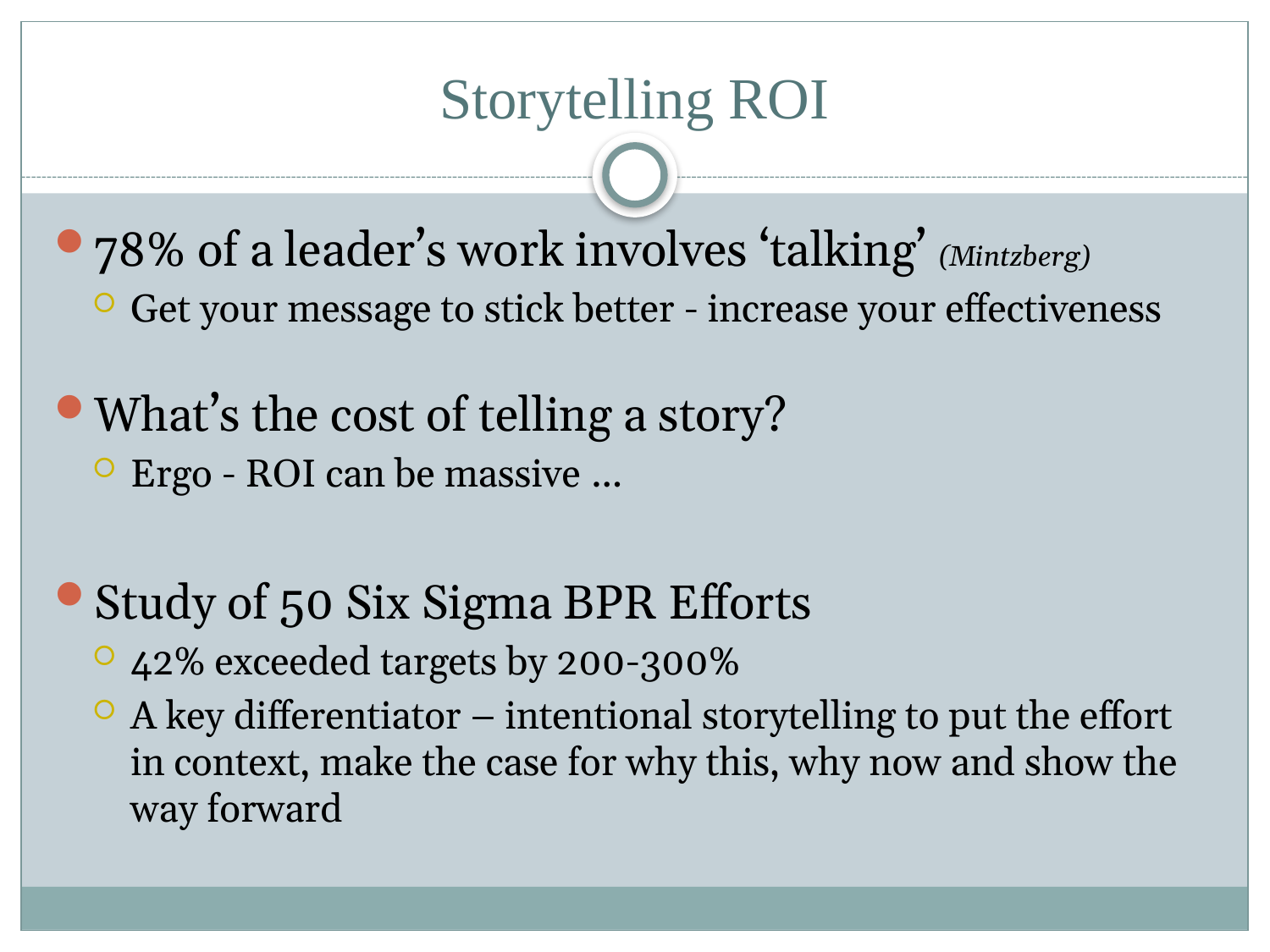

# Storytelling ROI
78% of a leader’s work involves ‘talking’ (Mintzberg)
Get your message to stick better - increase your effectiveness

What’s the cost of telling a story?
Ergo - ROI can be massive …

Study of 50 Six Sigma BPR Efforts
42% exceeded targets by 200-300%
A key differentiator – intentional storytelling to put the effort in context, make the case for why this, why now and show the way forward